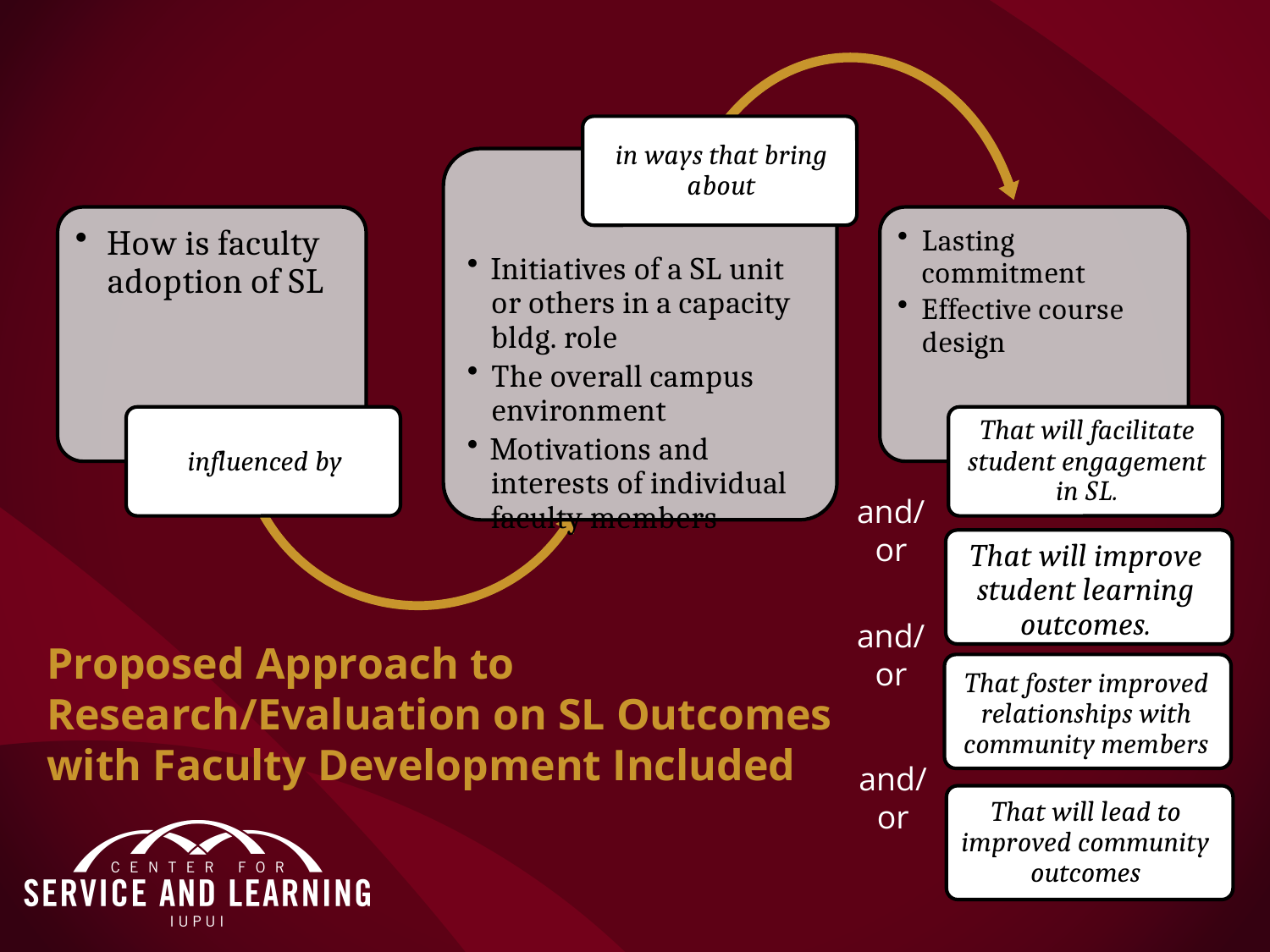

How is faculty adoption of SL
influenced by
Initiatives of a SL unit or others in a capacity bldg. role
The overall campus environment
Motivations and interests of individual faculty members
in ways that bring about
Lasting commitment
Effective course design

That will facilitate student engagement in SL.
and/
or

That will improve student learning outcomes.

That foster improved relationships with community members

That will lead to improved community outcomes
and/
or
Proposed Approach to Research/Evaluation on SL Outcomes with Faculty Development Included
and/
or